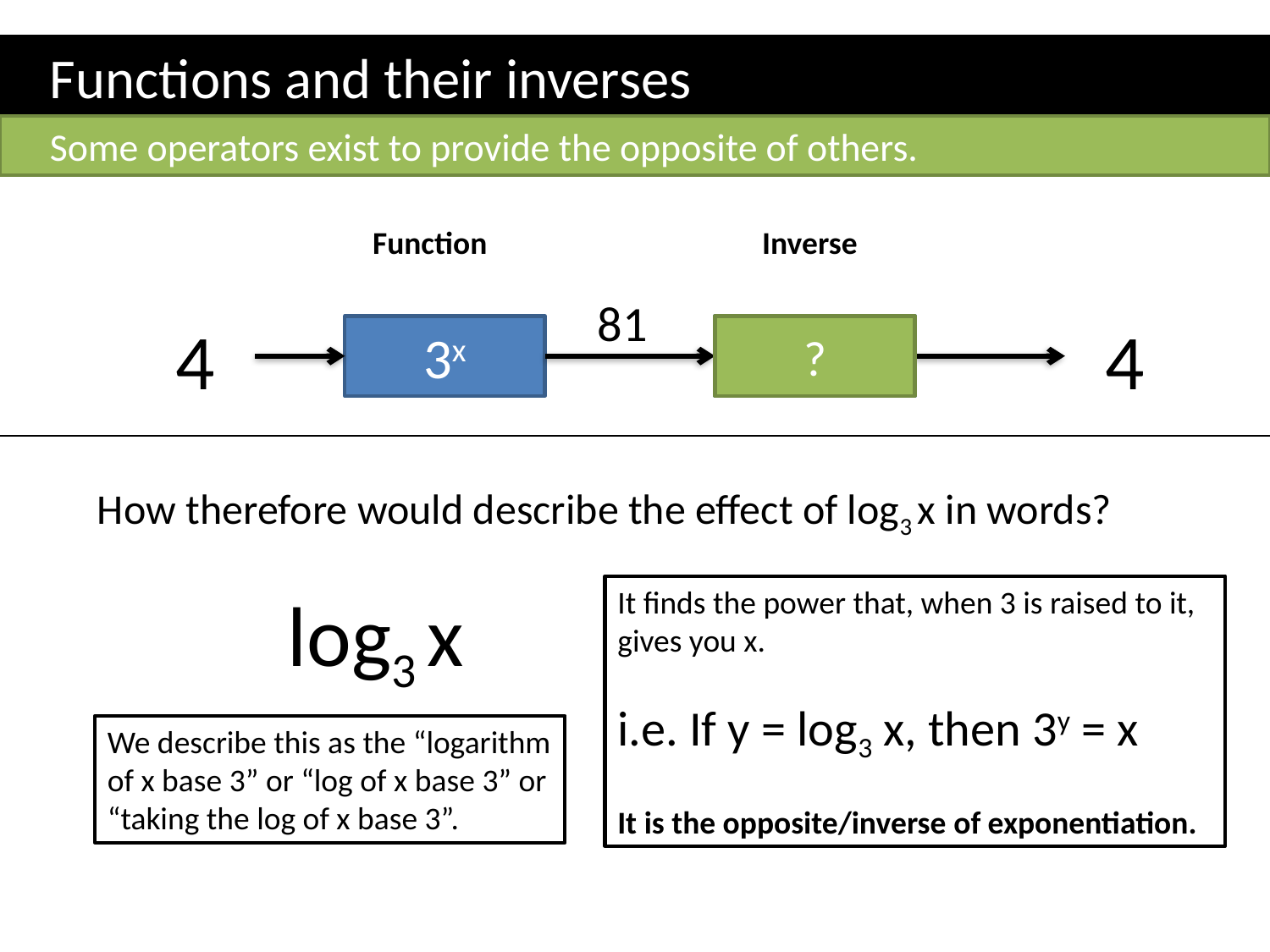

Functions and their inverses
Some operators exist to provide the opposite of others.
Function
Inverse
81
4
4
3x
log3 x
?
How therefore would describe the effect of log3 x in words?
log3 x
It finds the power that, when 3 is raised to it, gives you x.

i.e. If y = log3 x, then 3y = x

It is the opposite/inverse of exponentiation.
We describe this as the “logarithm of x base 3” or “log of x base 3” or “taking the log of x base 3”.